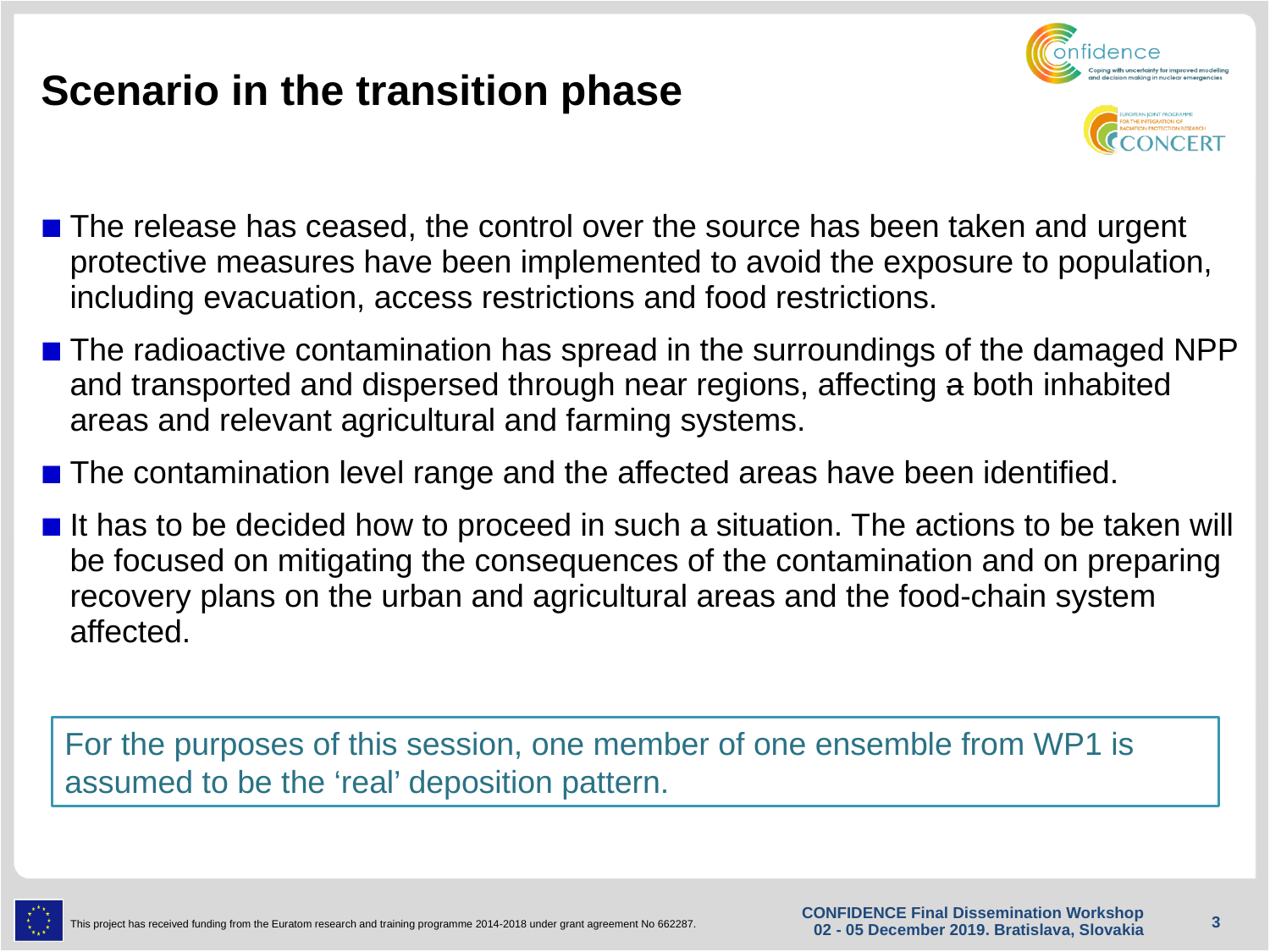

# Scenario in the transition phase
The release has ceased, the control over the source has been taken and urgent protective measures have been implemented to avoid the exposure to population, including evacuation, access restrictions and food restrictions.
The radioactive contamination has spread in the surroundings of the damaged NPP and transported and dispersed through near regions, affecting a both inhabited areas and relevant agricultural and farming systems.
The contamination level range and the affected areas have been identified.
It has to be decided how to proceed in such a situation. The actions to be taken will be focused on mitigating the consequences of the contamination and on preparing recovery plans on the urban and agricultural areas and the food-chain system affected.

For the purposes of this session, one member of one ensemble from WP1 is assumed to be the ‘real’ deposition pattern.
CONFIDENCE Final Dissemination Workshop  02 - 05 December 2019. Bratislava, Slovakia
3